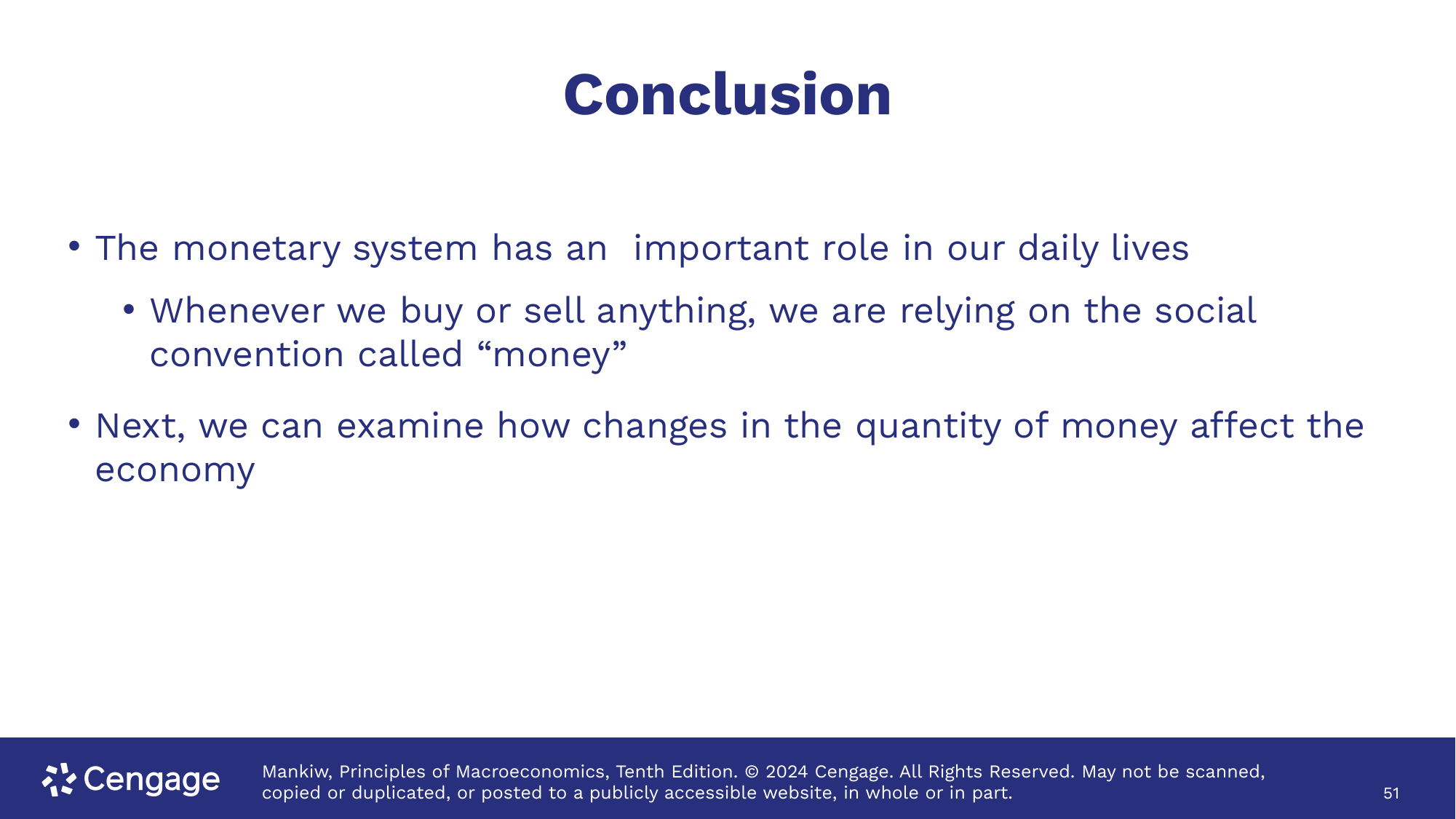

# Conclusion
The monetary system has an  important role in our daily lives
Whenever we buy or sell anything, we are relying on the social convention called “money”
Next, we can examine how changes in the quantity of money affect the economy